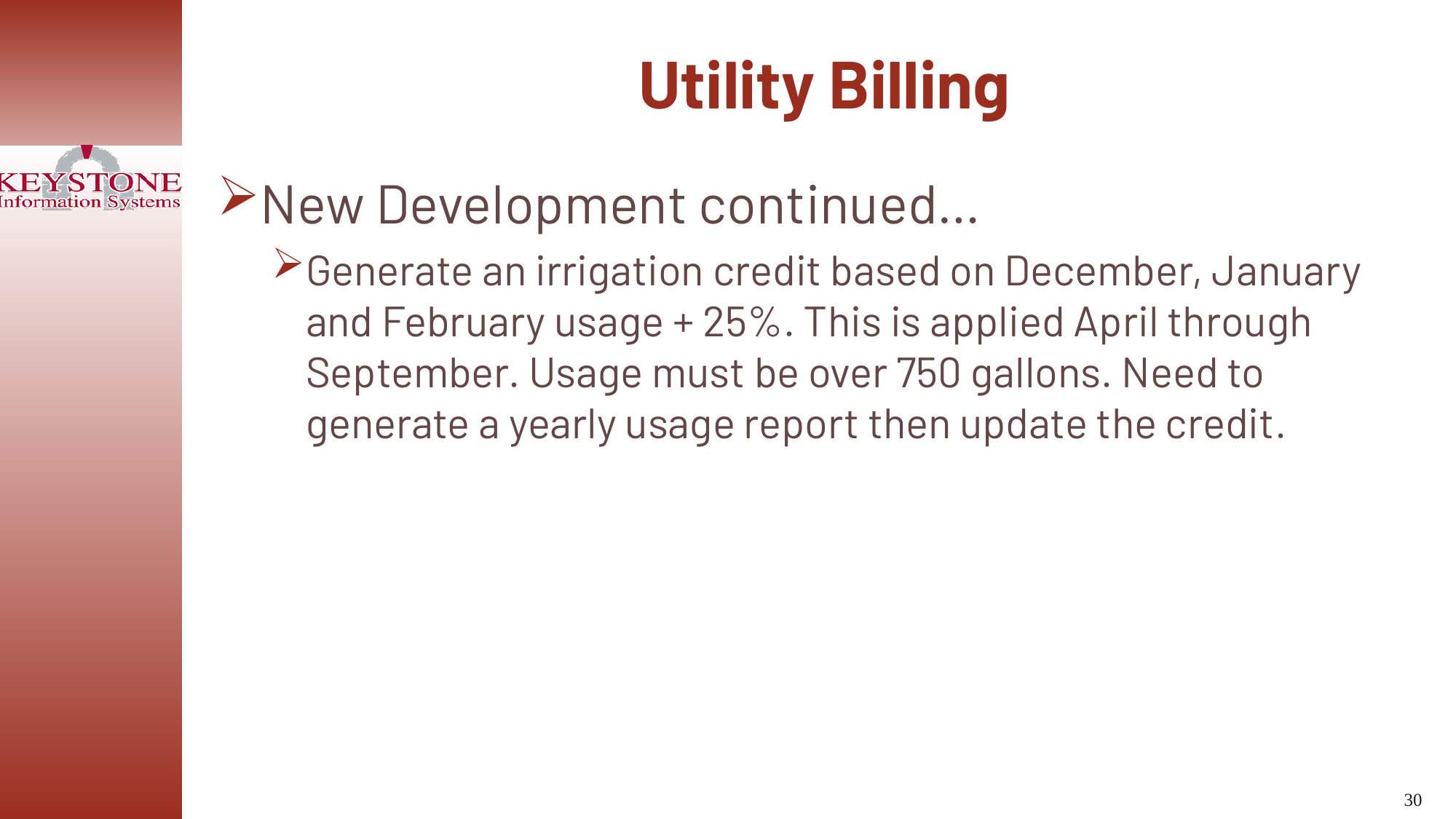

Utility Billing
New Development continued…
Generate an irrigation credit based on December, January and February usage + 25%. This is applied April through September. Usage must be over 750 gallons. Need to generate a yearly usage report then update the credit.

30